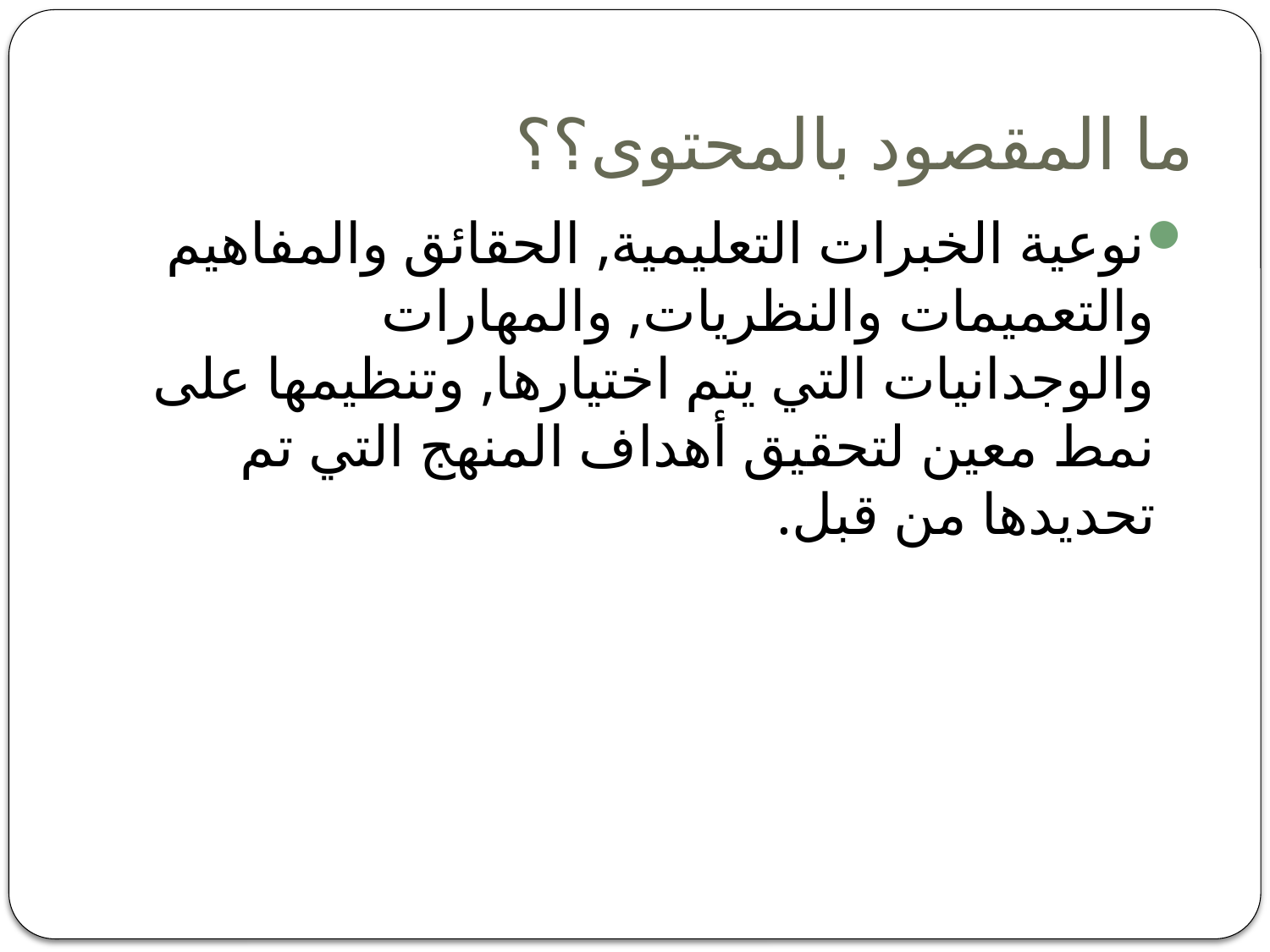

# ما المقصود بالمحتوى؟؟
نوعية الخبرات التعليمية, الحقائق والمفاهيم والتعميمات والنظريات, والمهارات والوجدانيات التي يتم اختيارها, وتنظيمها على نمط معين لتحقيق أهداف المنهج التي تم تحديدها من قبل.